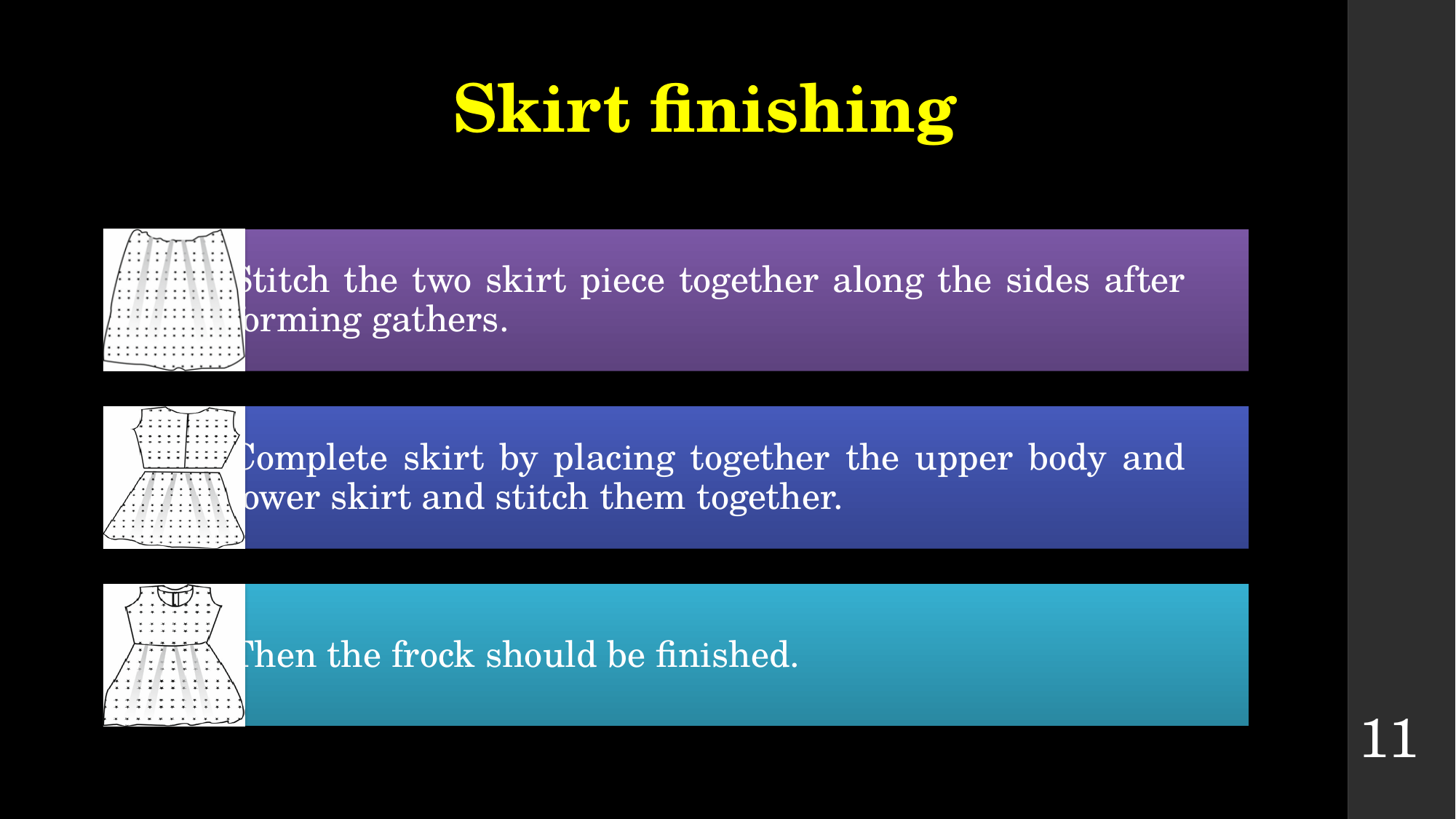

# Skirt finishing
Stitch the two skirt piece together along the sides after forming gathers.
Complete skirt by placing together the upper body and lower skirt and stitch them together.
Then the frock should be finished.
11